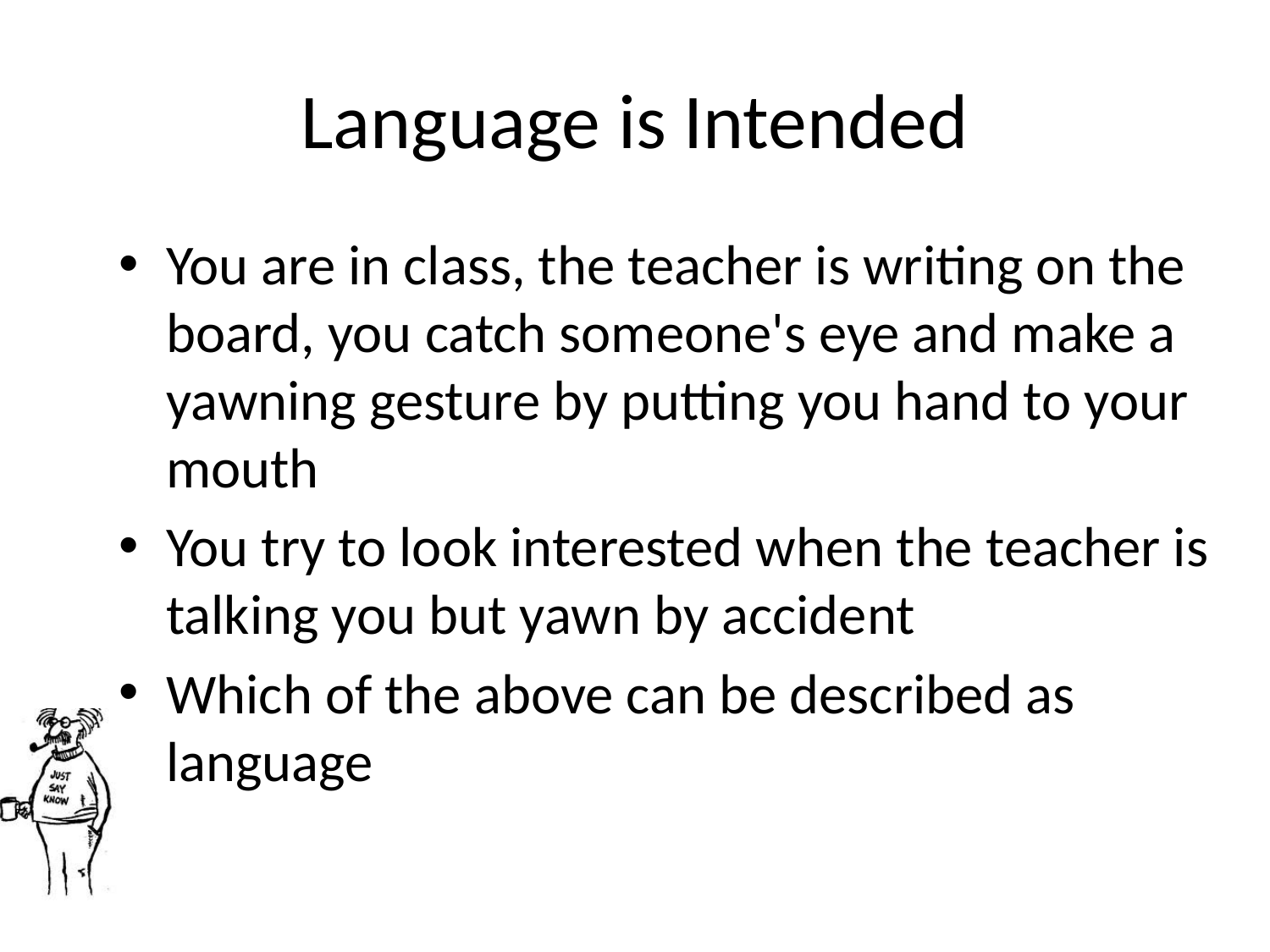

# Language is Intended
You are in class, the teacher is writing on the board, you catch someone's eye and make a yawning gesture by putting you hand to your mouth
You try to look interested when the teacher is talking you but yawn by accident
Which of the above can be described as language